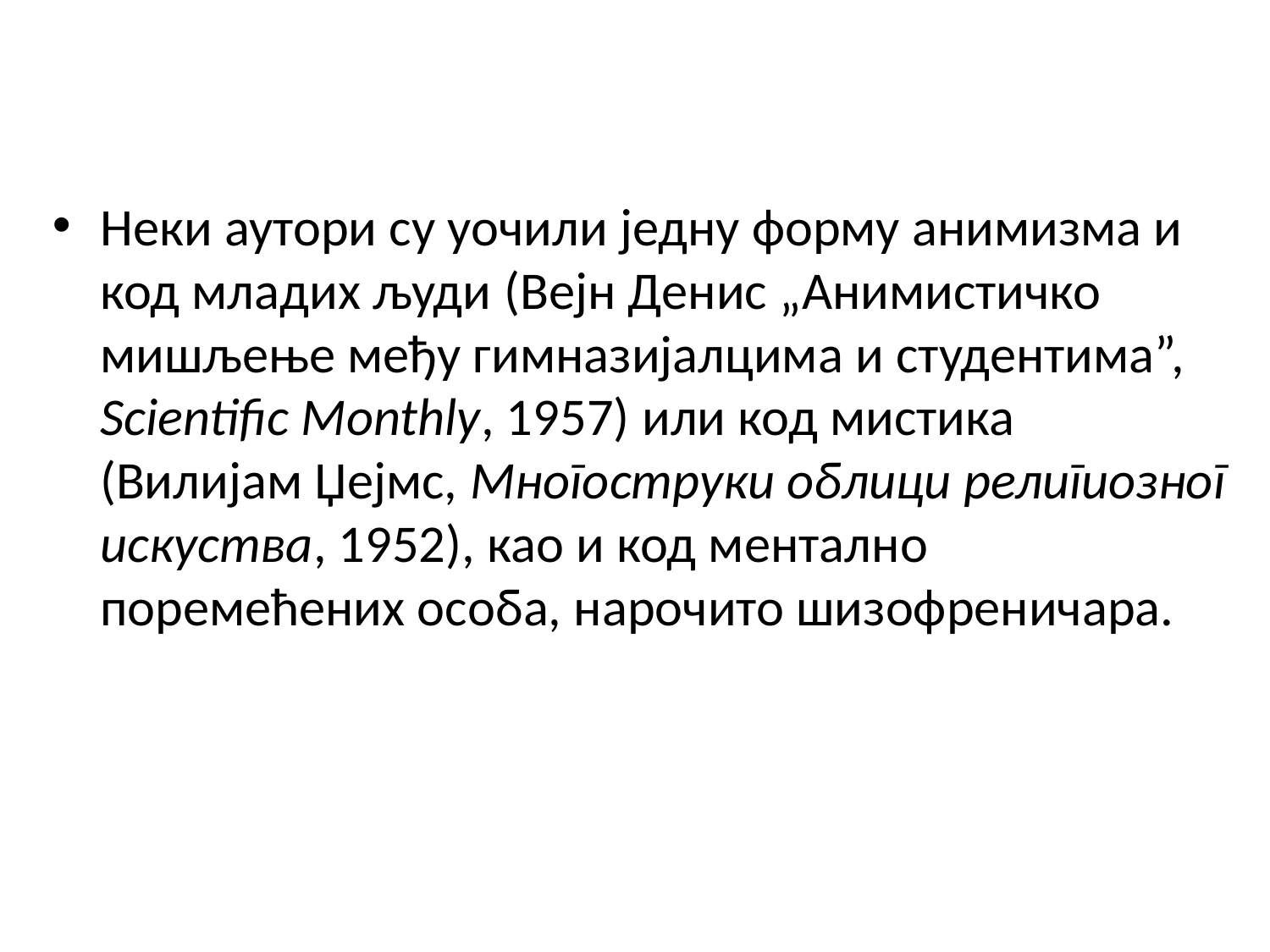

Неки аутори су уочили једну форму анимизма и код младих људи (Вејн Денис „Анимистичко мишљење међу гимназијалцима и студентима”, Scientific Monthly, 1957) или код мистика (Вилијам Џејмс, Многоструки облици религиозног искуства, 1952), као и код ментално поремећених особа, нарочито шизофреничара.